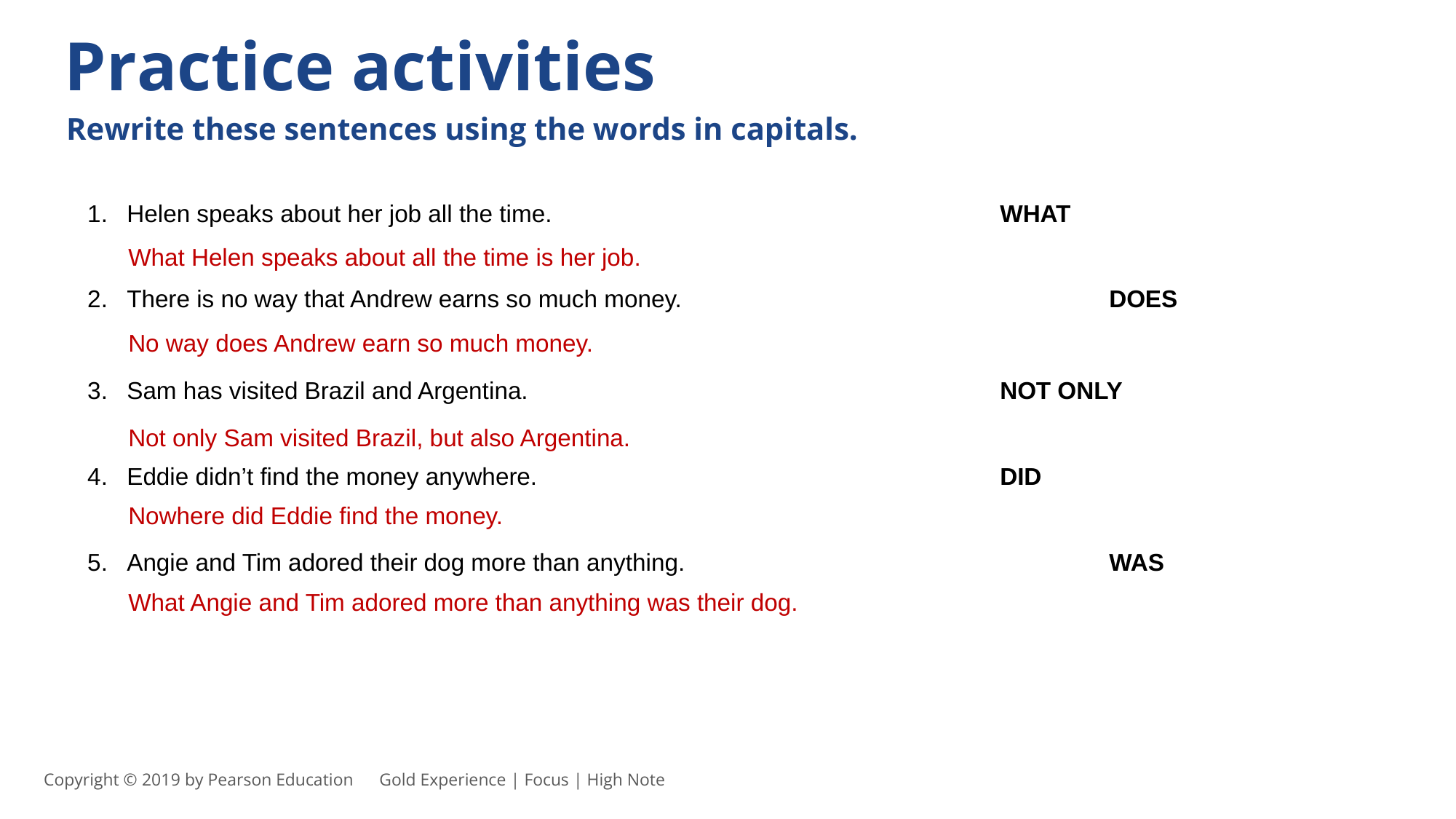

Practice activities
Rewrite these sentences using the words in capitals.
Helen speaks about her job all the time.					WHAT

What Helen speaks about all the time is her job.
There is no way that Andrew earns so much money.				DOES

No way does Andrew earn so much money.
Sam has visited Brazil and Argentina.					NOT ONLY
Not only Sam visited Brazil, but also Argentina.
Eddie didn’t find the money anywhere.					DID

Nowhere did Eddie find the money.

Angie and Tim adored their dog more than anything.				WAS

What Angie and Tim adored more than anything was their dog.
Copyright © 2019 by Pearson Education      Gold Experience | Focus | High Note